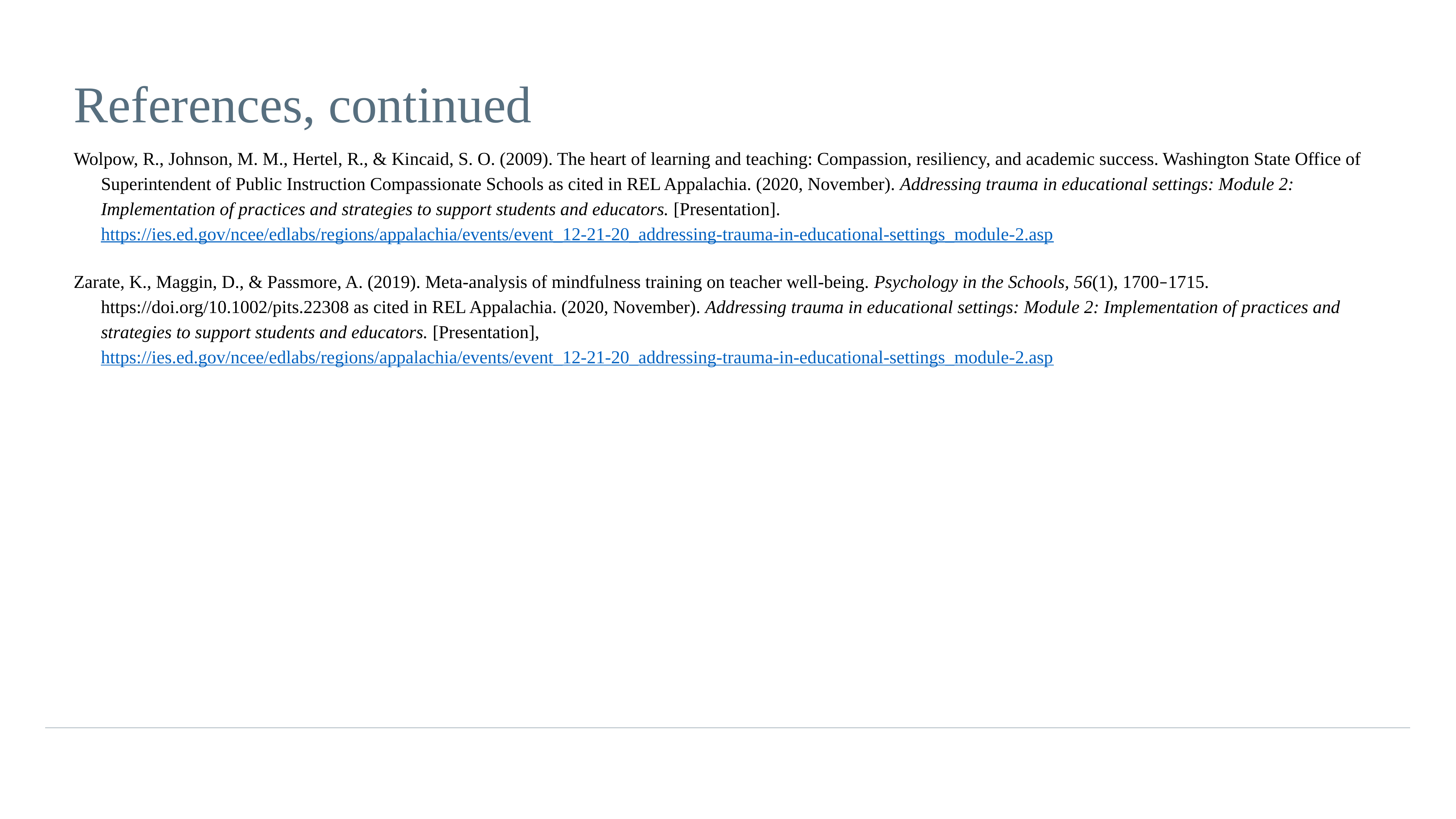

# References, continued-9
Wolpow, R., Johnson, M. M., Hertel, R., & Kincaid, S. O. (2009). The heart of learning and teaching: Compassion, resiliency, and academic success. Washington State Office of Superintendent of Public Instruction Compassionate Schools as cited in REL Appalachia. (2020, November). Addressing trauma in educational settings: Module 2: Implementation of practices and strategies to support students and educators. [Presentation]. https://ies.ed.gov/ncee/edlabs/regions/appalachia/events/event_12-21-20_addressing-trauma-in-educational-settings_module-2.asp
Zarate, K., Maggin, D., & Passmore, A. (2019). Meta-analysis of mindfulness training on teacher well-being. Psychology in the Schools, 56(1), 1700–1715. https://doi.org/10.1002/pits.22308 as cited in REL Appalachia. (2020, November). Addressing trauma in educational settings: Module 2: Implementation of practices and strategies to support students and educators. [Presentation], https://ies.ed.gov/ncee/edlabs/regions/appalachia/events/event_12-21-20_addressing-trauma-in-educational-settings_module-2.asp